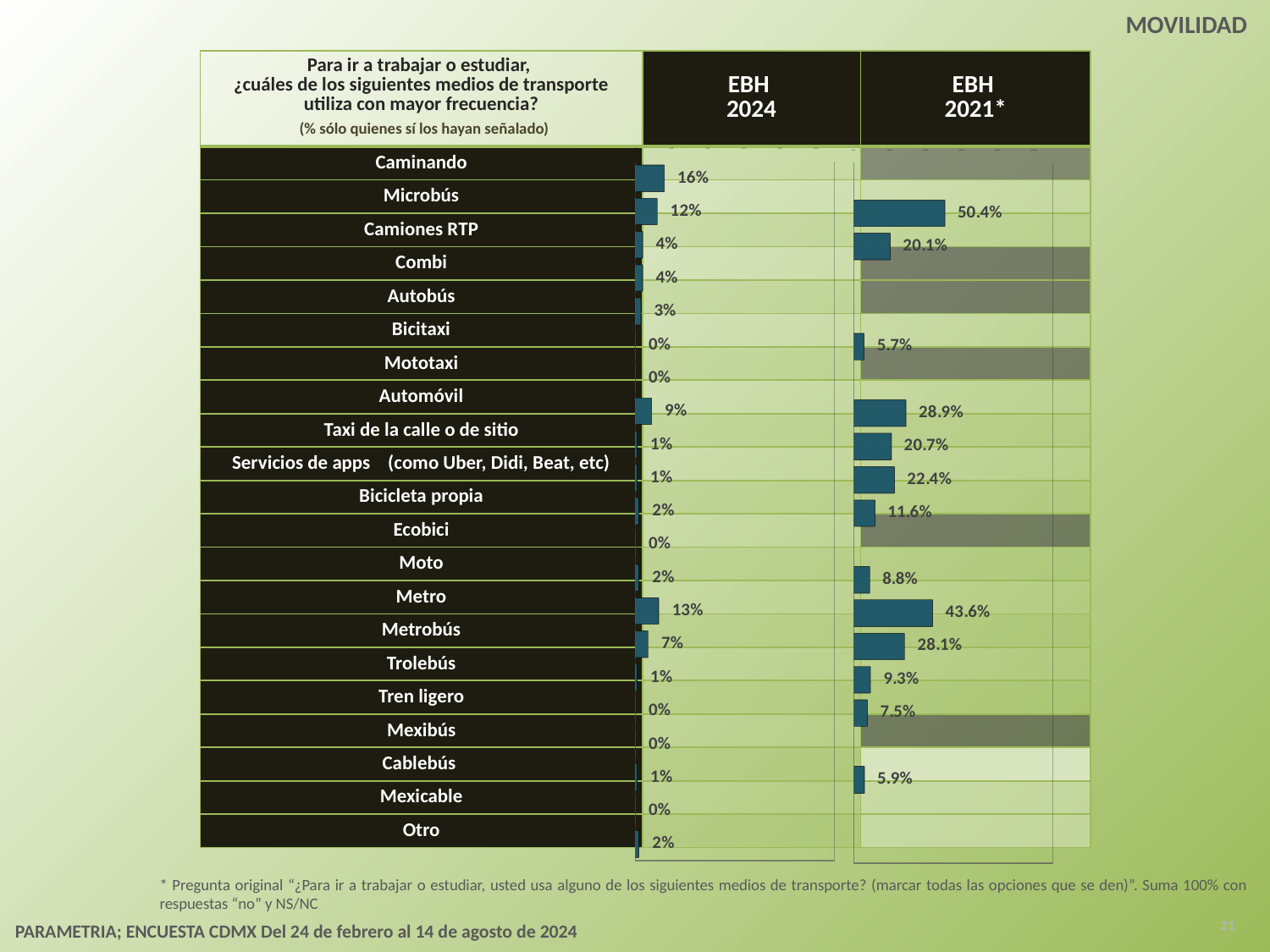

MOVILIDAD
| Para ir a trabajar o estudiar, ¿cuáles de los siguientes medios de transporte utiliza con mayor frecuencia? (% sólo quienes sí los hayan señalado) | EBH 2024 | EBH 2021\* |
| --- | --- | --- |
| Caminando |  |  |
| Microbús |  |  |
| Camiones RTP |  |  |
| Combi |  |  |
| Autobús |  |  |
| Bicitaxi |  |  |
| Mototaxi |  |  |
| Automóvil |  |  |
| Taxi de la calle o de sitio |  |  |
| Servicios de apps (como Uber, Didi, Beat, etc) |  |  |
| Bicicleta propia |  |  |
| Ecobici |  |  |
| Moto |  |  |
| Metro |  |  |
| Metrobús |  |  |
| Trolebús |  |  |
| Tren ligero |  |  |
| Mexibús |  |  |
| Cablebús |  |  |
| Mexicable |  |  |
| Otro |  |  |

[unsupported chart]

[unsupported chart]

* Pregunta original “¿Para ir a trabajar o estudiar, usted usa alguno de los siguientes medios de transporte? (marcar todas las opciones que se den)”. Suma 100% con respuestas “no” y NS/NC
21
PARAMETRIA; ENCUESTA CDMX Del 24 de febrero al 14 de agosto de 2024